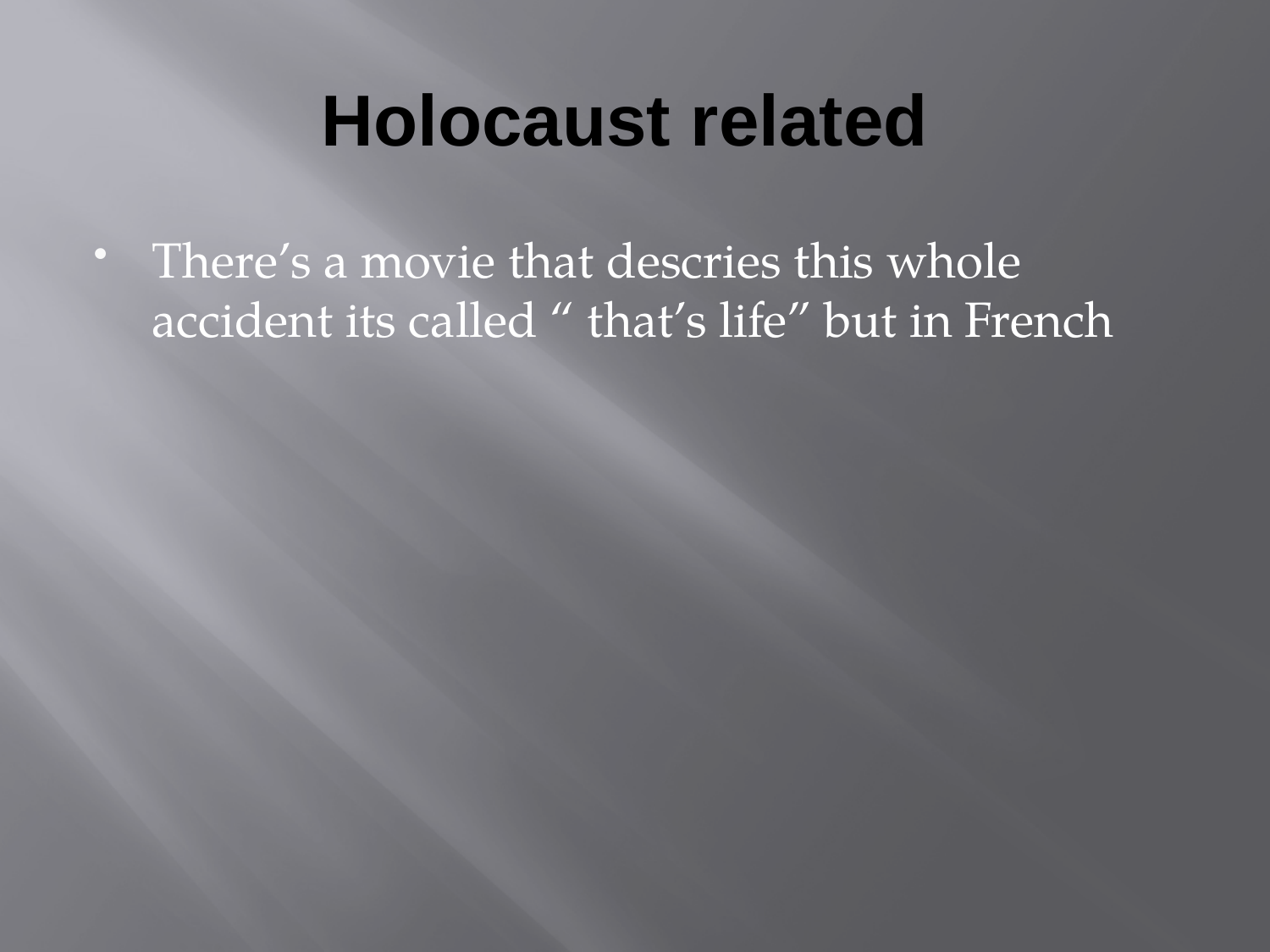

# Holocaust related
There’s a movie that descries this whole accident its called “ that’s life” but in French